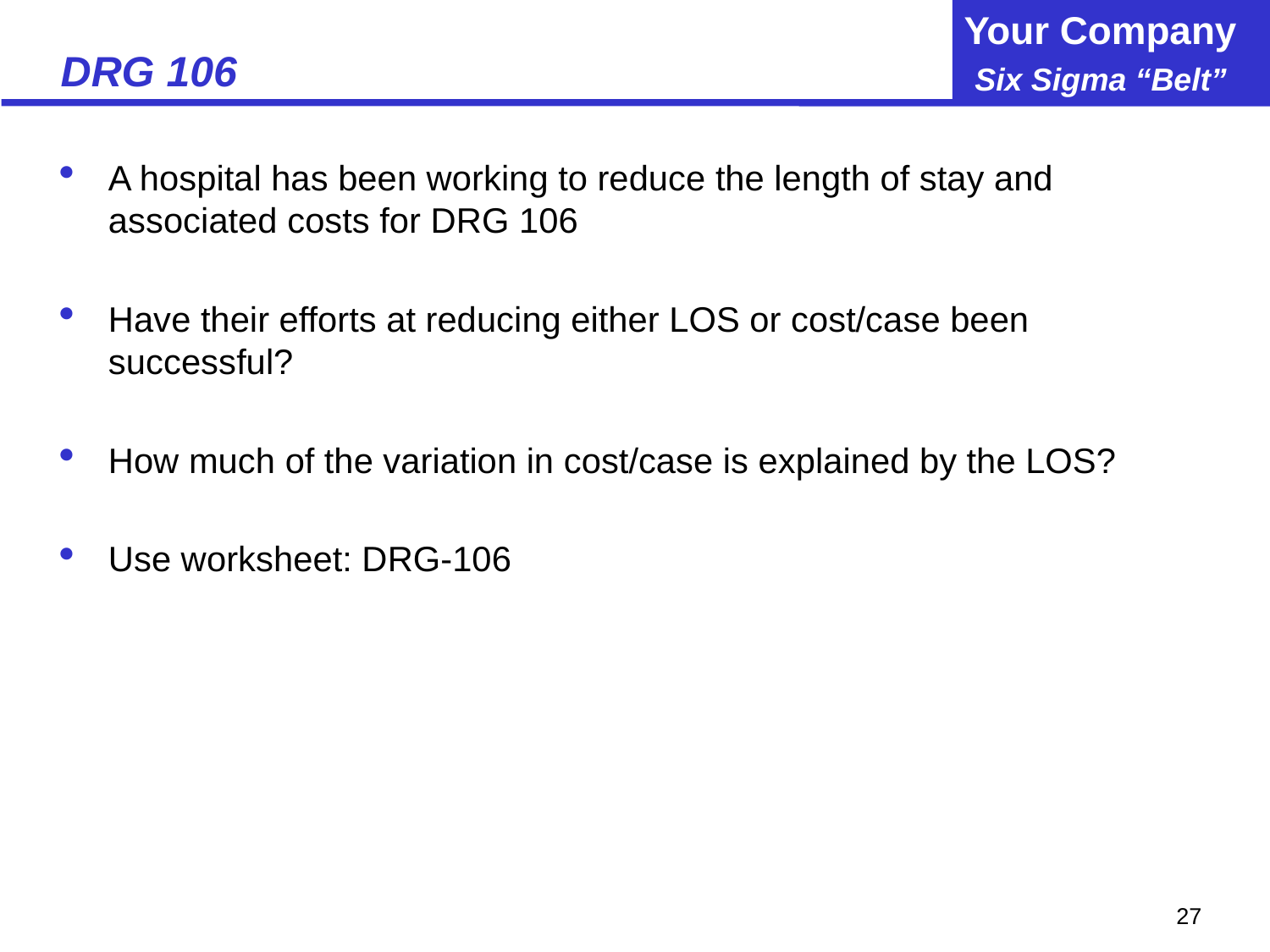

# DRG 106
A hospital has been working to reduce the length of stay and associated costs for DRG 106

Have their efforts at reducing either LOS or cost/case been successful?

How much of the variation in cost/case is explained by the LOS?

Use worksheet: DRG-106